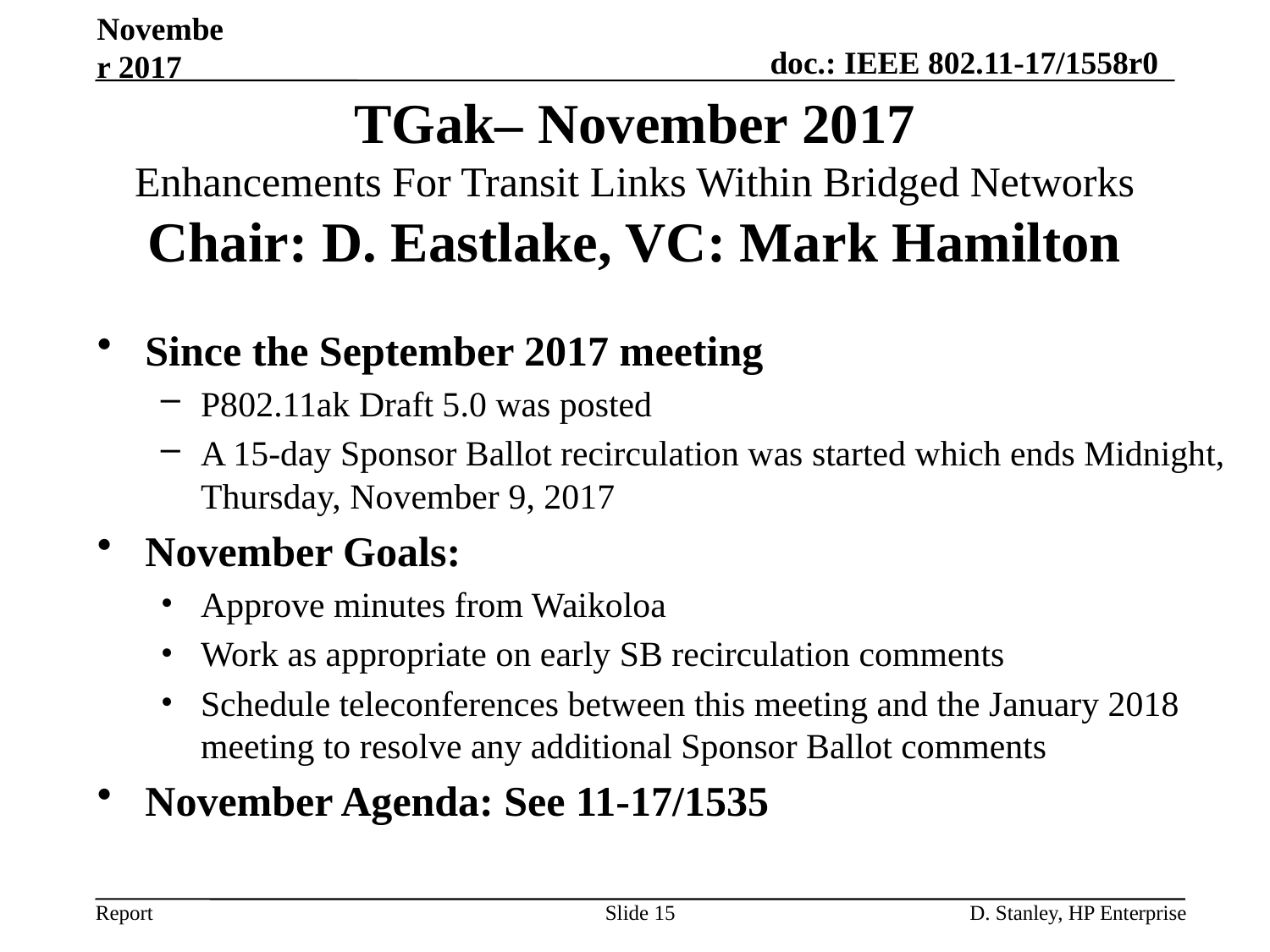

November 2017
# TGak– November 2017 Enhancements For Transit Links Within Bridged Networks Chair: D. Eastlake, VC: Mark Hamilton
Since the September 2017 meeting
P802.11ak Draft 5.0 was posted
A 15-day Sponsor Ballot recirculation was started which ends Midnight, Thursday, November 9, 2017
November Goals:
Approve minutes from Waikoloa
Work as appropriate on early SB recirculation comments
Schedule teleconferences between this meeting and the January 2018 meeting to resolve any additional Sponsor Ballot comments
November Agenda: See 11-17/1535

Slide 15
D. Stanley, HP Enterprise